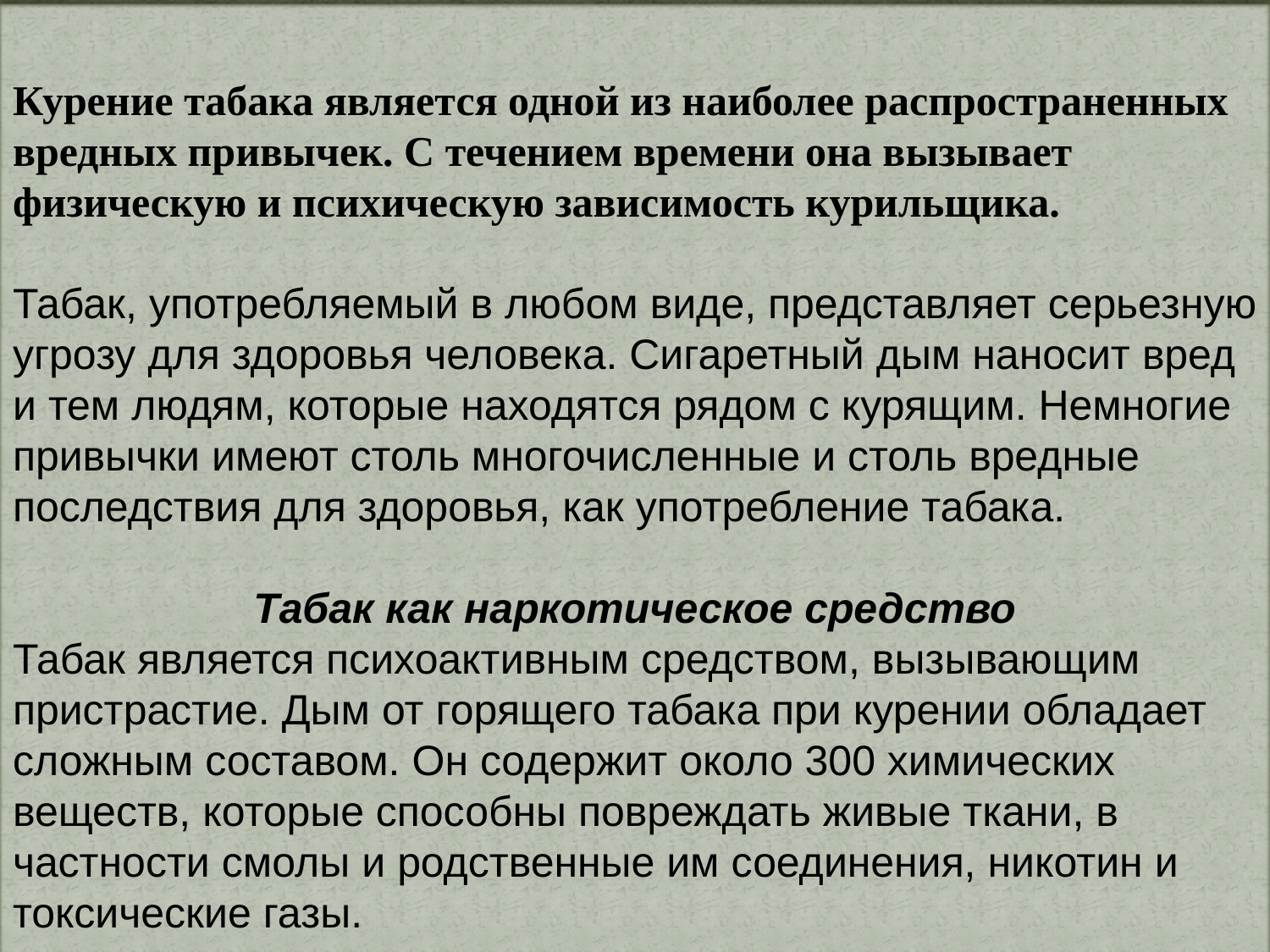

Курение табака является одной из наиболее распространенных вредных привычек. С течением времени она вызывает физическую и психическую зависимость курильщика.

Табак, употребляемый в любом виде, представляет серьезную угрозу для здоровья человека. Сигаретный дым наносит вред и тем людям, которые находятся рядом с курящим. Немногие привычки имеют столь многочисленные и столь вредные последствия для здоровья, как употребление табака.

Табак как наркотическое средство
Табак является психоактивным средством, вызывающим пристрастие. Дым от горящего табака при курении обладает сложным составом. Он содержит около 300 химических веществ, которые способны повреждать живые ткани, в частности смолы и родственные им соединения, никотин и токсические газы.